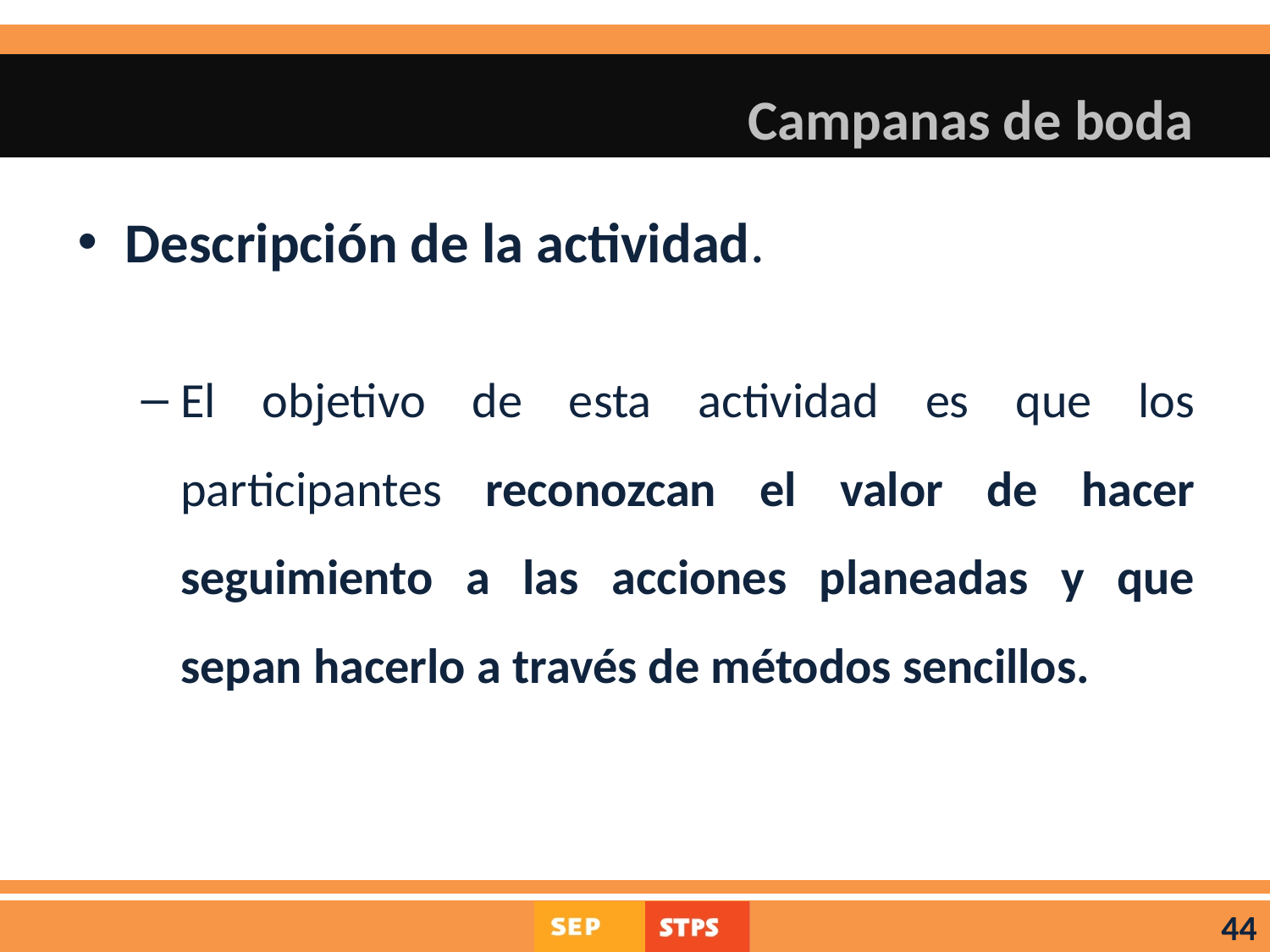

# Campanas de boda
Descripción de la actividad.

El objetivo de esta actividad es que los participantes reconozcan el valor de hacer seguimiento a las acciones planeadas y que sepan hacerlo a través de métodos sencillos.
44